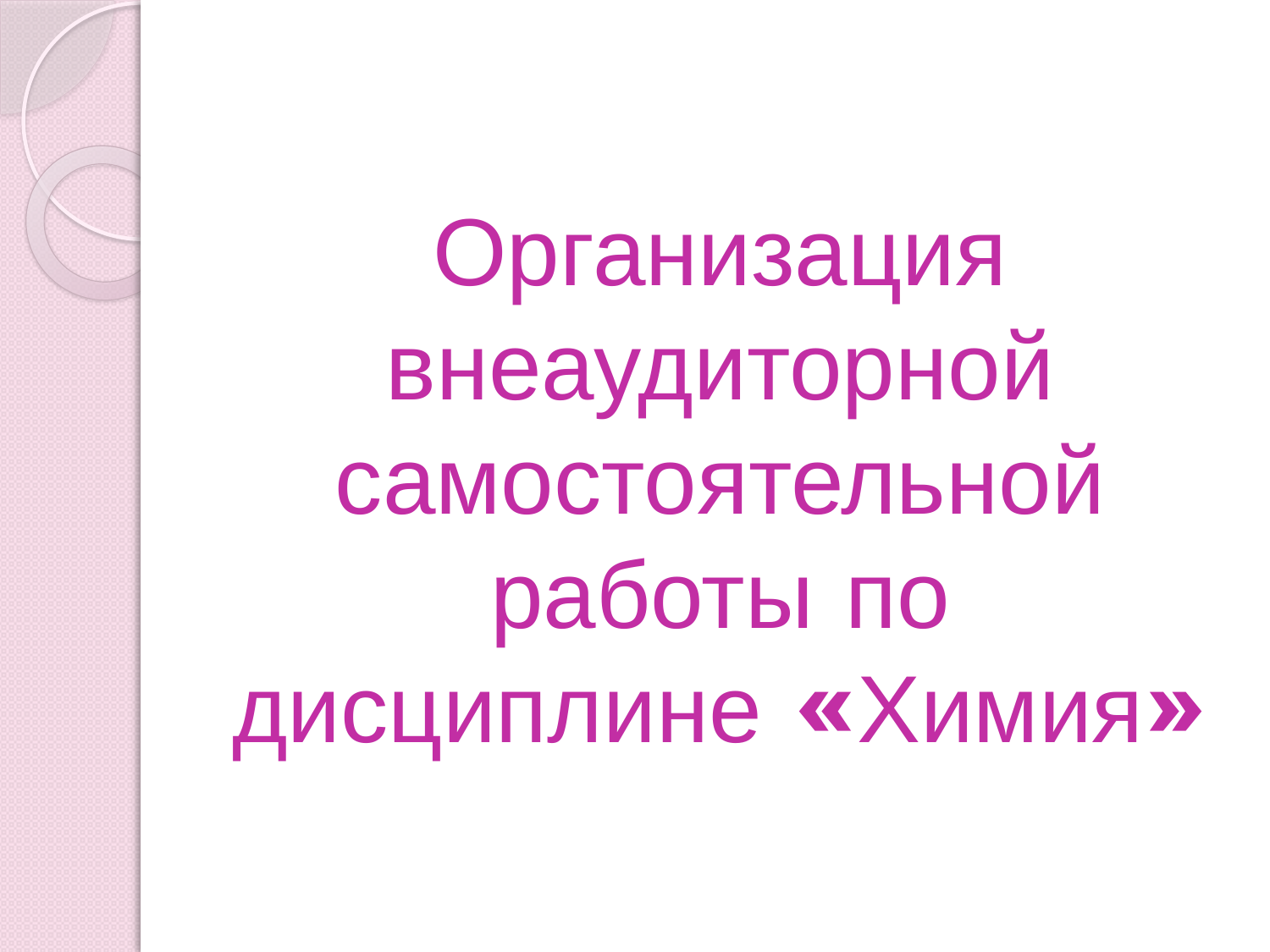

# Организация внеаудиторной самостоятельной работы по дисциплине «Химия»